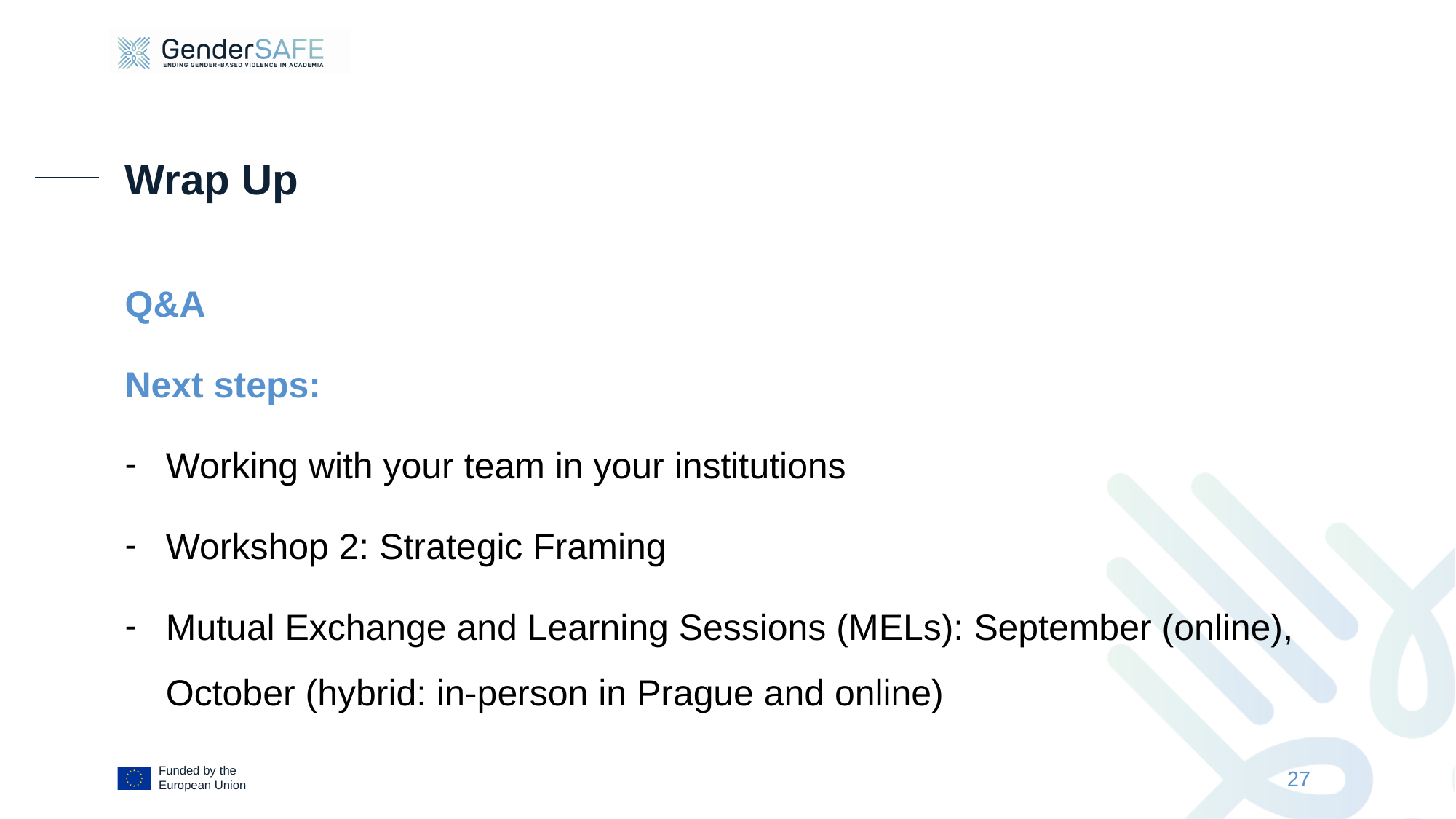

# Wrap Up
Q&A
Next steps:
Working with your team in your institutions
Workshop 2: Strategic Framing
Mutual Exchange and Learning Sessions (MELs): September (online), October (hybrid: in-person in Prague and online)
27